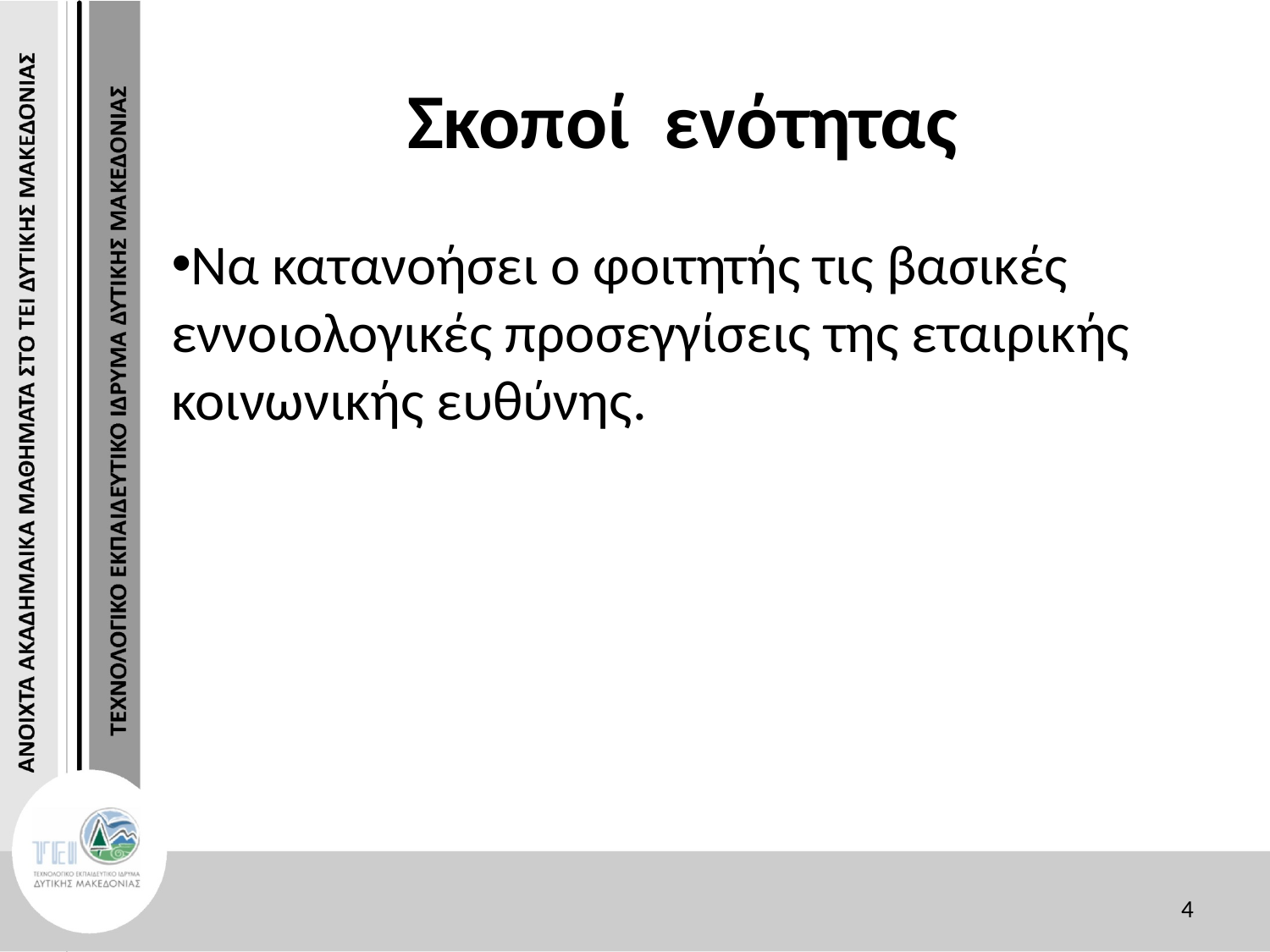

# Σκοποί  ενότητας
Να κατανοήσει ο φοιτητής τις βασικές εννοιολογικές προσεγγίσεις της εταιρικής κοινωνικής ευθύνης.
4